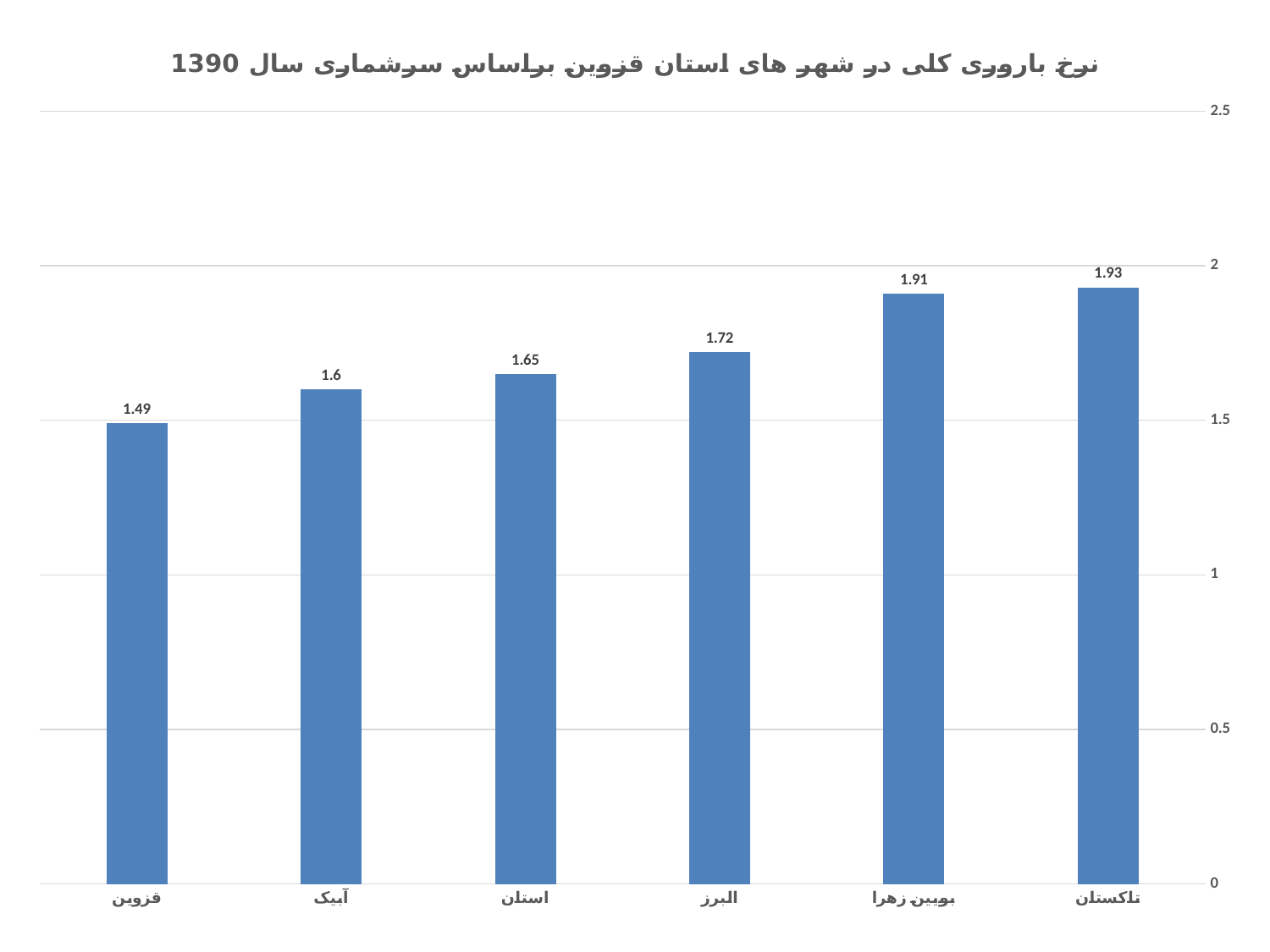

### Chart: نرخ باروری کلی در شهر های استان قزوین براساس سرشماری سال 1390

| Category |  |
|---|---|
| تاکستان | 1.93 |
| بویین زهرا | 1.91 |
| البرز | 1.72 |
| استان | 1.65 |
| آبیک | 1.6 |
| قزوین | 1.49 |